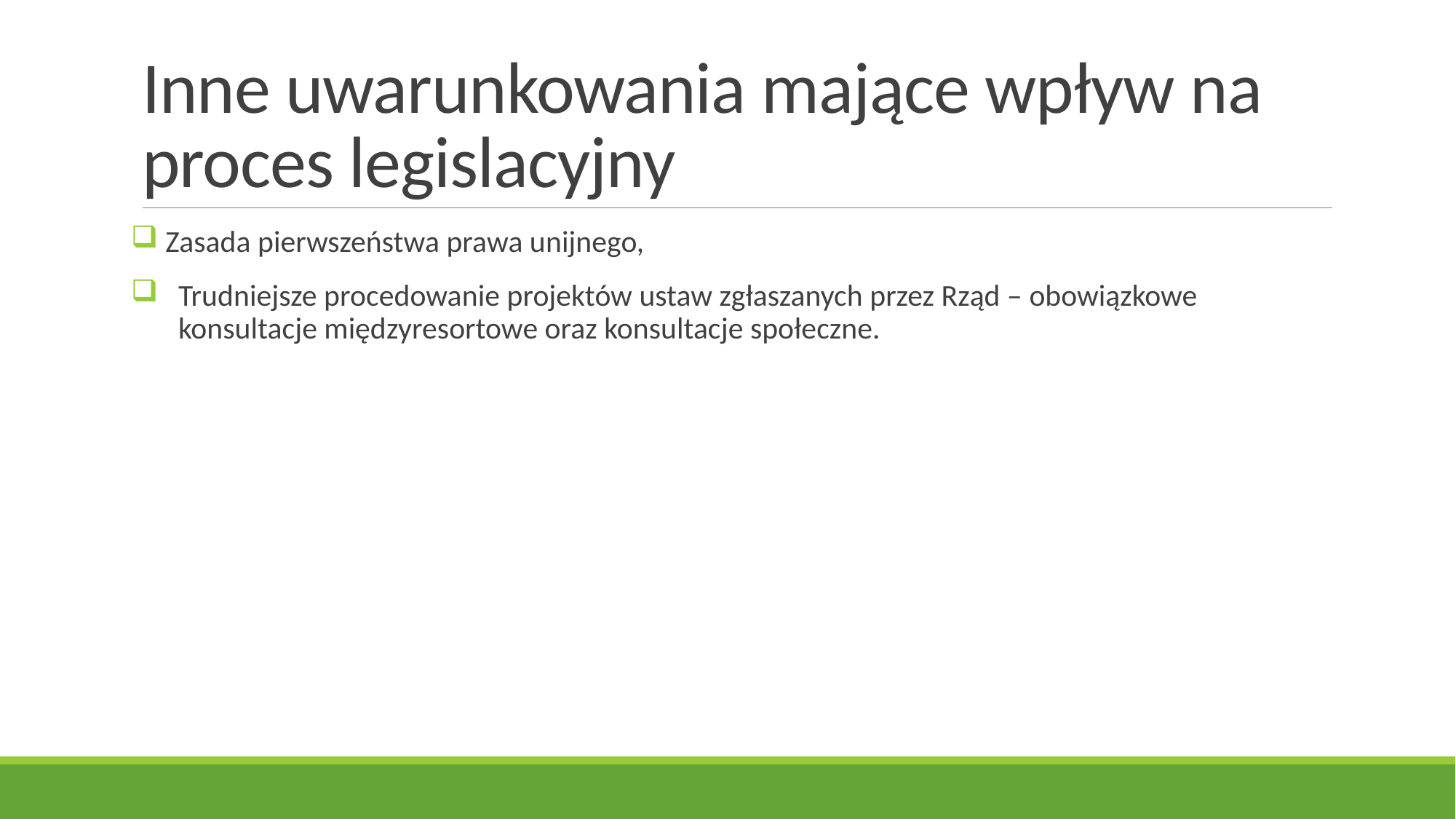

# Inne uwarunkowania mające wpływ na proces legislacyjny
Zasada pierwszeństwa prawa unijnego,
Trudniejsze procedowanie projektów ustaw zgłaszanych przez Rząd – obowiązkowe konsultacje międzyresortowe oraz konsultacje społeczne.